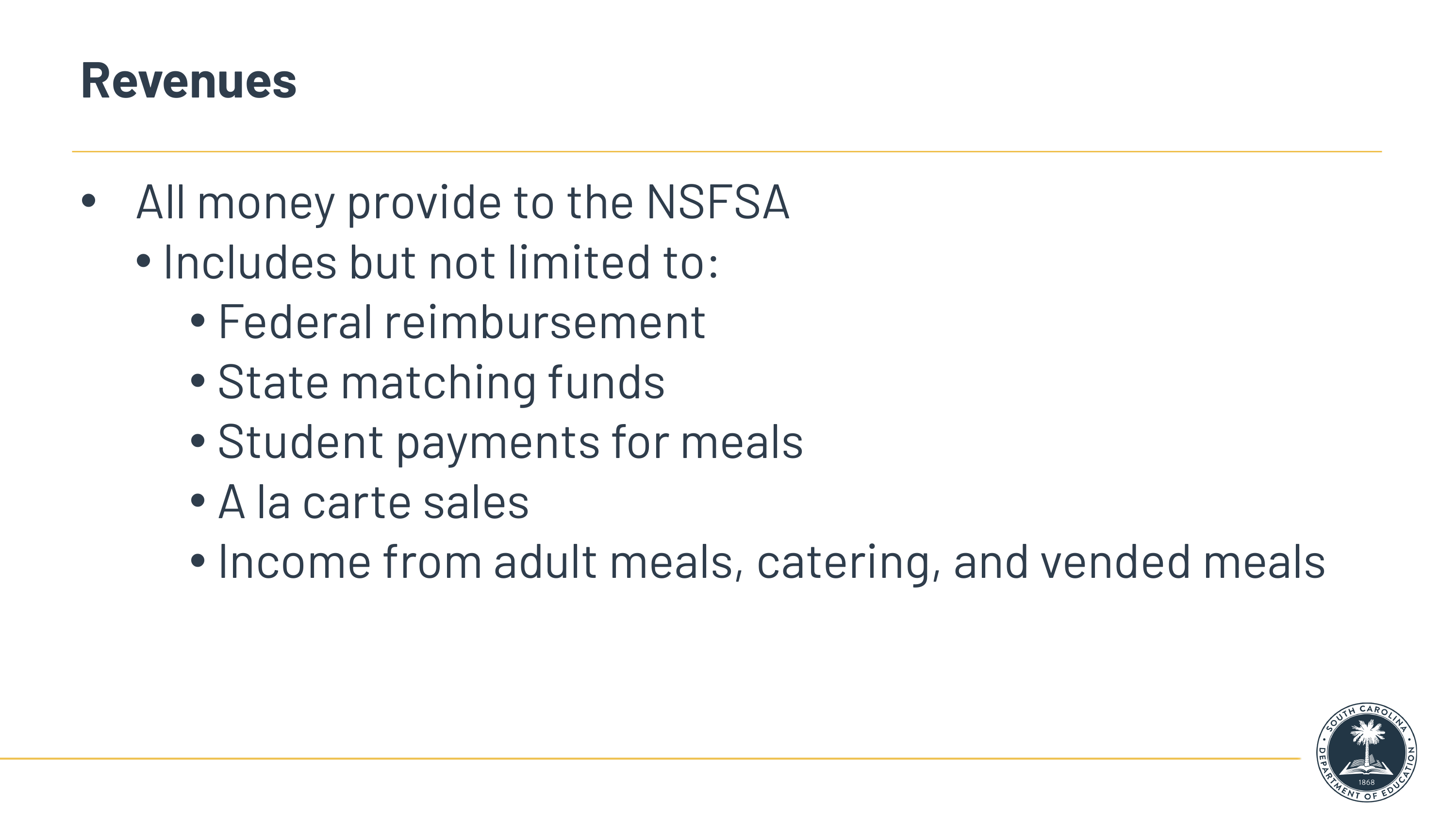

# Revenues
All money provide to the NSFSA
Includes but not limited to:
Federal reimbursement
State matching funds
Student payments for meals
A la carte sales
Income from adult meals, catering, and vended meals